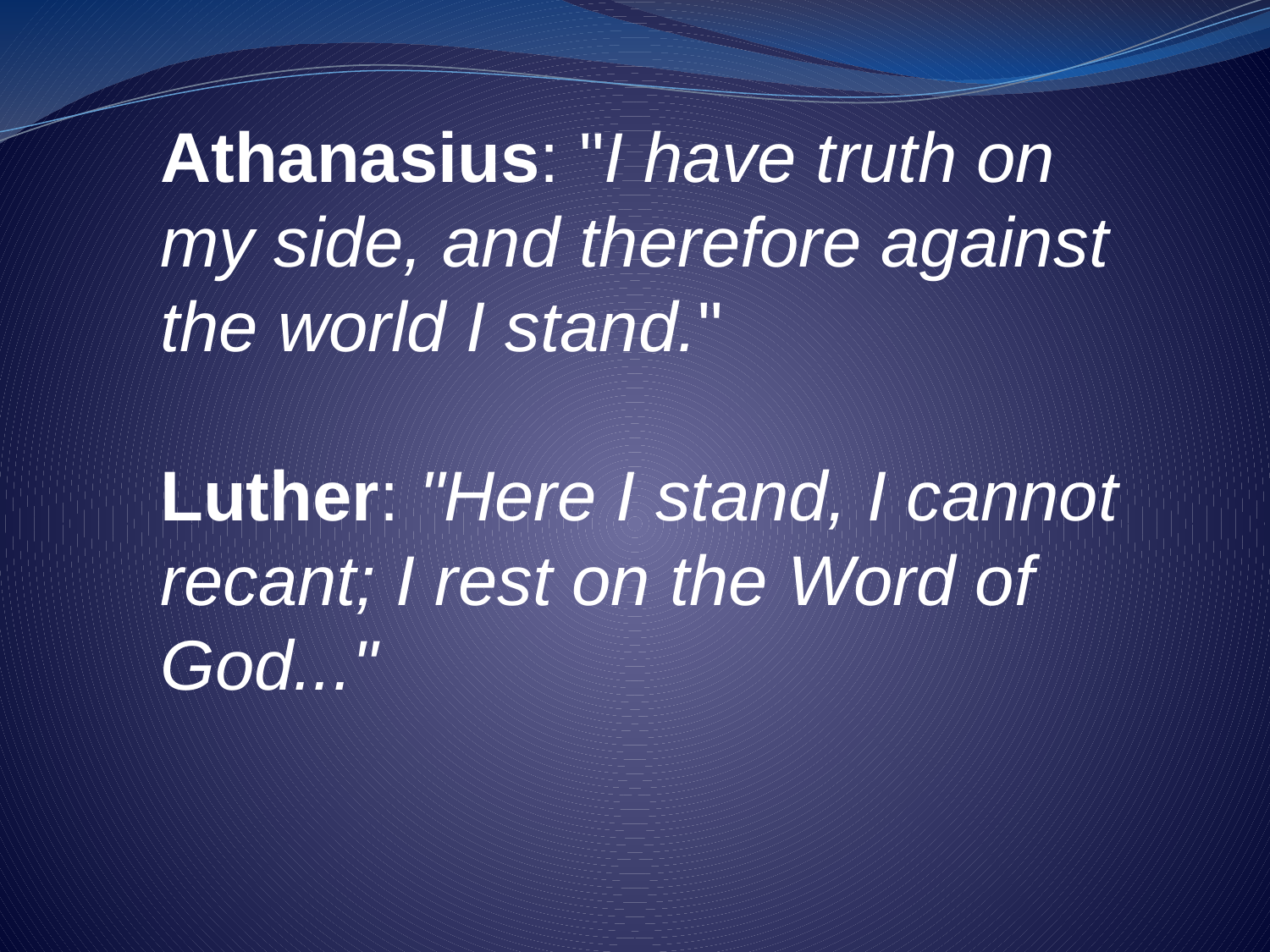

Athanasius: "I have truth on my side, and therefore against the world I stand."

Luther: "Here I stand, I cannot recant; I rest on the Word of God..."